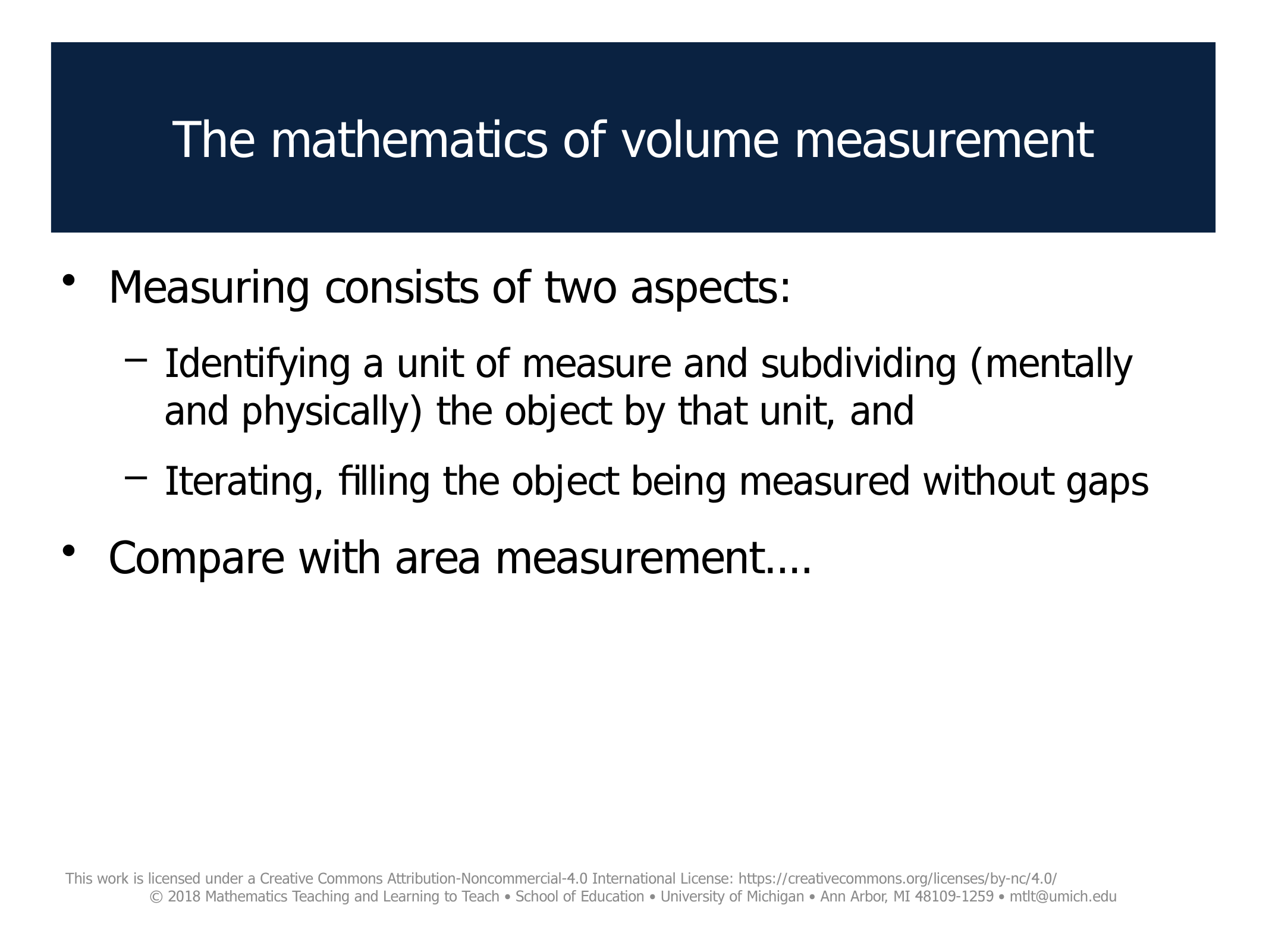

# The mathematics of volume measurement
Measuring consists of two aspects:
Identifying a unit of measure and subdividing (mentally and physically) the object by that unit, and
Iterating, filling the object being measured without gaps
Compare with area measurement….